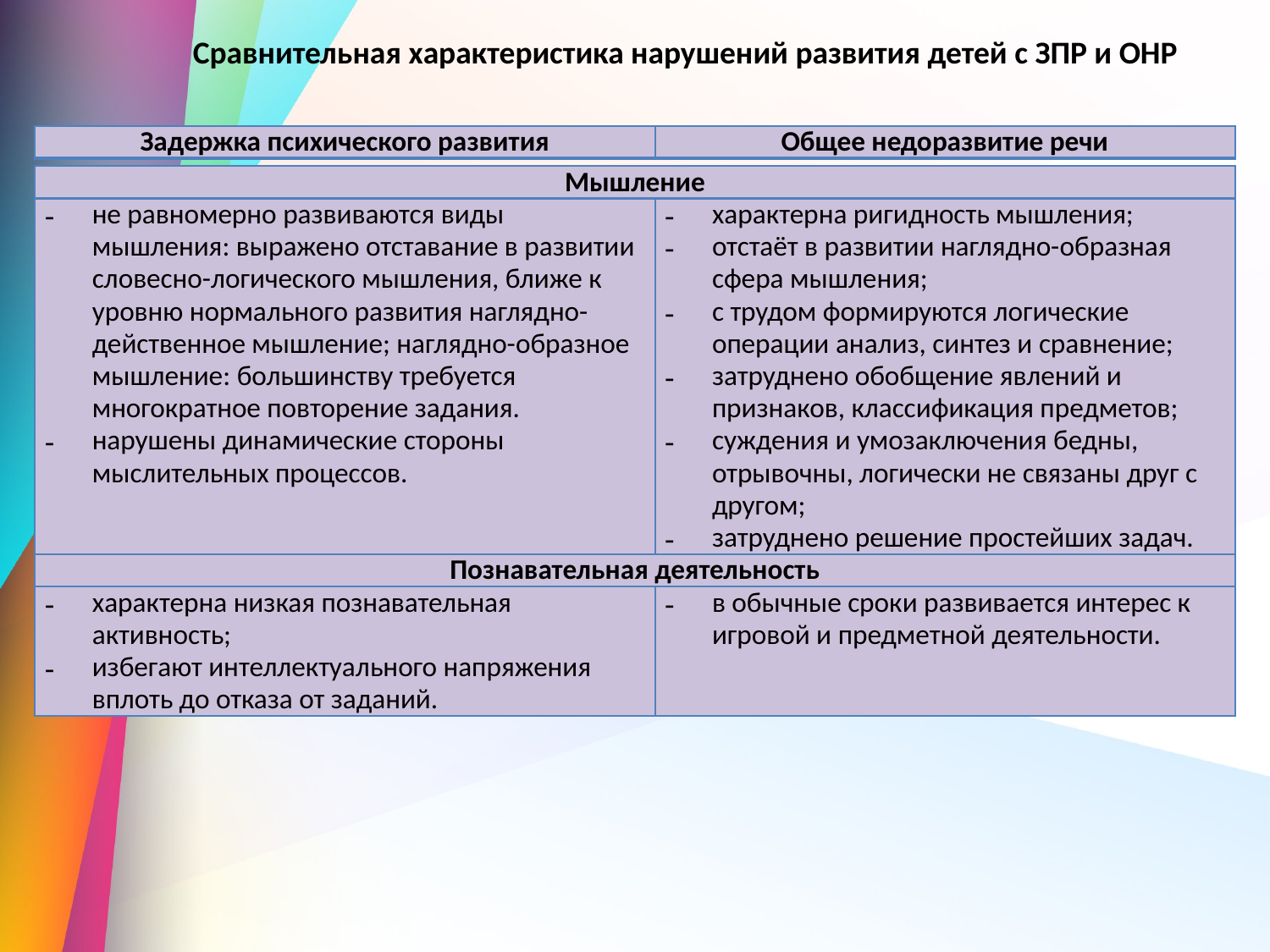

Сравнительная характеристика нарушений развития детей с ЗПР и ОНР
| Задержка психического развития | Общее недоразвитие речи |
| --- | --- |
| Мышление |  |
| --- | --- |
| не равномерно развиваются виды мышления: выражено отставание в развитии словесно-логического мышления, ближе к уровню нормального развития наглядно-действенное мышление; наглядно-образное мышление: большинству требуется многократное повторение задания. нарушены динамические стороны мыслительных процессов. | характерна ригидность мышления; отстаёт в развитии наглядно-образная сфера мышления; с трудом формируются логические операции анализ, синтез и сравнение; затруднено обобщение явлений и признаков, классификация предметов; суждения и умозаключения бедны, отрывочны, логически не связаны друг с другом; затруднено решение простейших задач. |
| Познавательная деятельность |  |
| характерна низкая познавательная активность; избегают интеллектуального напряжения вплоть до отказа от заданий. | в обычные сроки развивается интерес к игровой и предметной деятельности. |